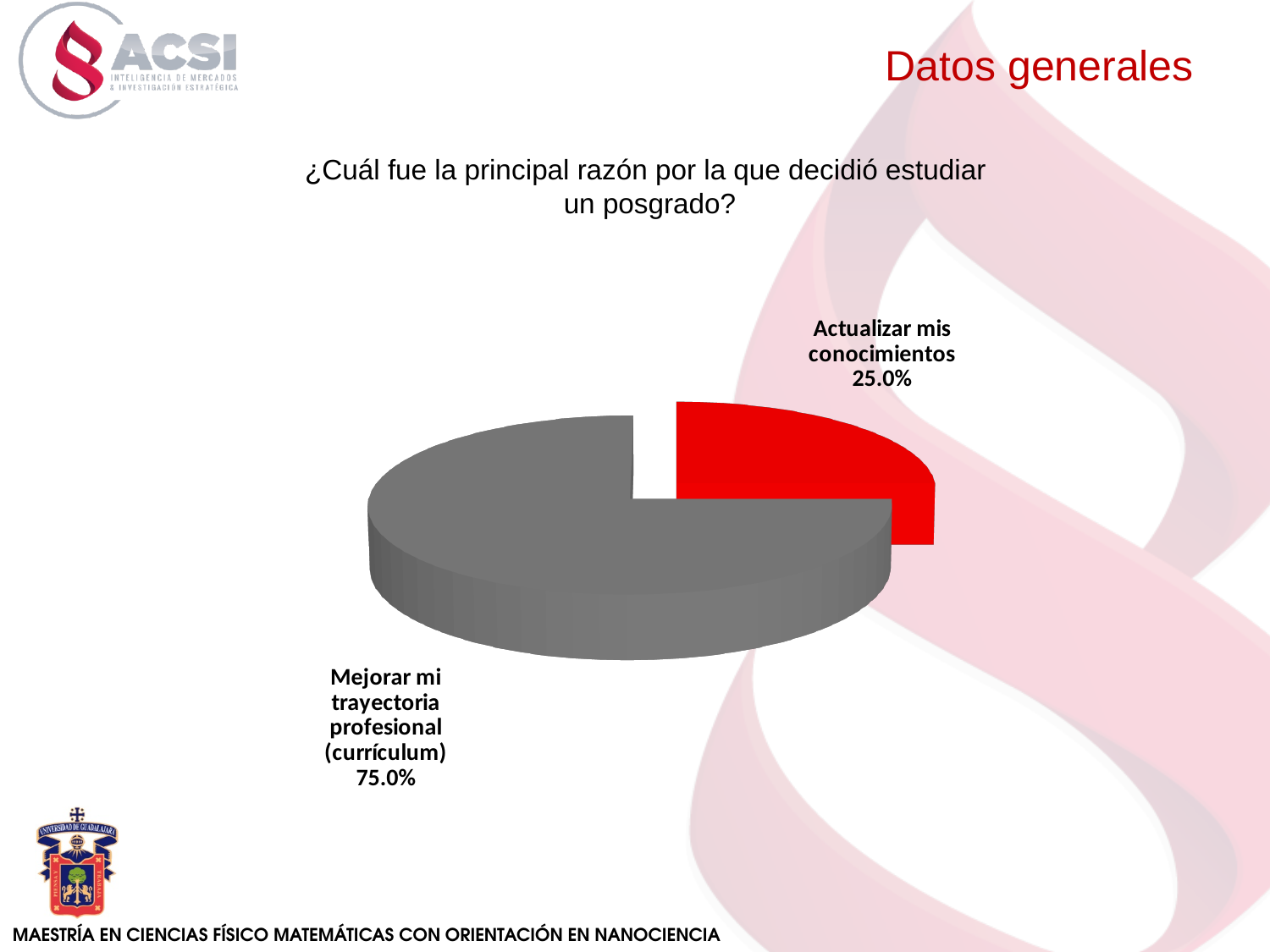

Datos generales
¿Cuál fue la principal razón por la que decidió estudiar
un posgrado?

[unsupported chart]